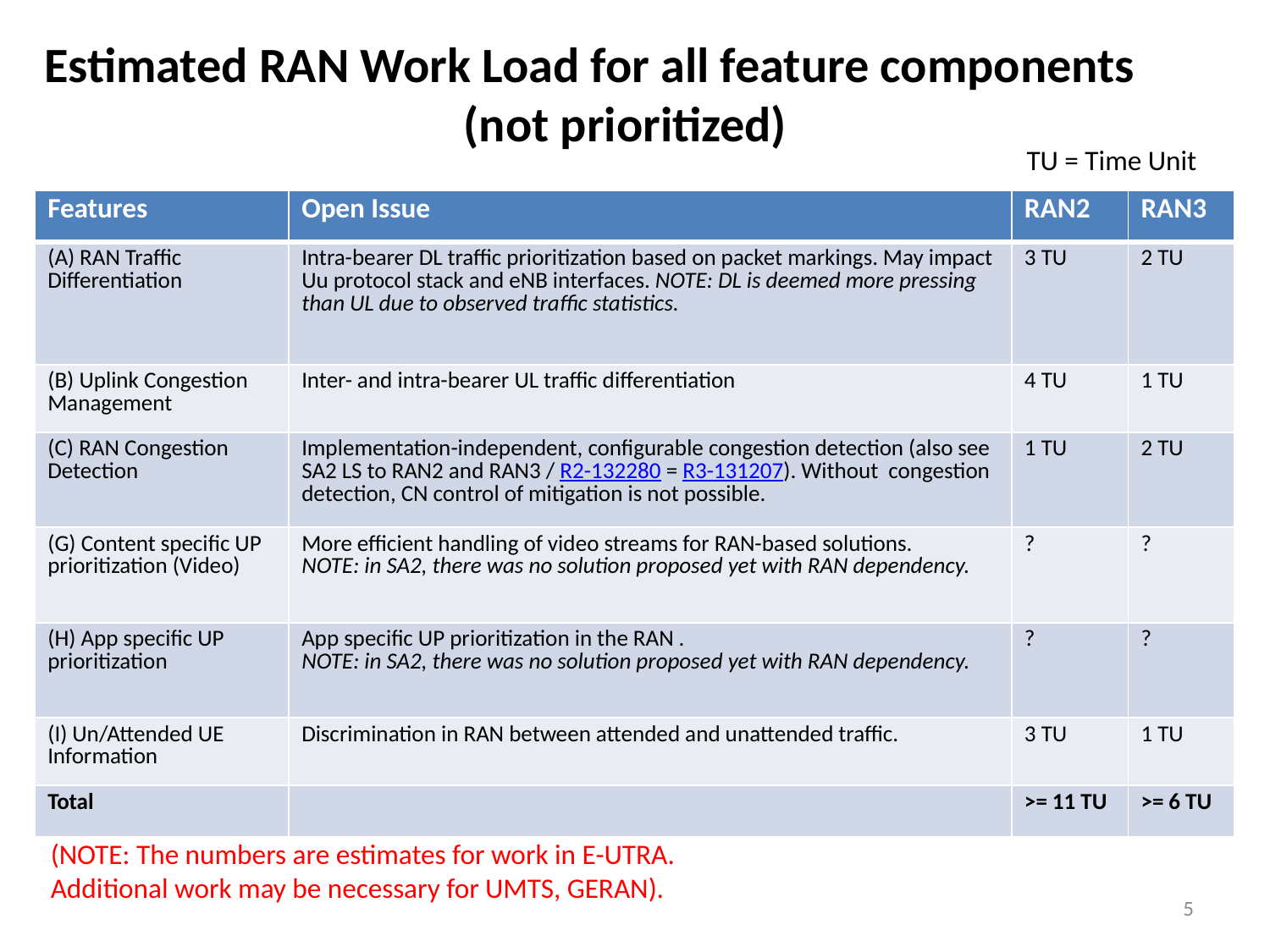

Estimated RAN Work Load for all feature components
(not prioritized)
TU = Time Unit
| Features | Open Issue | RAN2 | RAN3 |
| --- | --- | --- | --- |
| (A) RAN Traffic Differentiation | Intra-bearer DL traffic prioritization based on packet markings. May impact Uu protocol stack and eNB interfaces. NOTE: DL is deemed more pressing than UL due to observed traffic statistics. | 3 TU | 2 TU |
| (B) Uplink Congestion Management | Inter- and intra-bearer UL traffic differentiation | 4 TU | 1 TU |
| (C) RAN Congestion Detection | Implementation-independent, configurable congestion detection (also see SA2 LS to RAN2 and RAN3 / R2-132280 = R3-131207). Without congestion detection, CN control of mitigation is not possible. | 1 TU | 2 TU |
| (G) Content specific UP prioritization (Video) | More efficient handling of video streams for RAN-based solutions. NOTE: in SA2, there was no solution proposed yet with RAN dependency. | ? | ? |
| (H) App specific UP prioritization | App specific UP prioritization in the RAN . NOTE: in SA2, there was no solution proposed yet with RAN dependency. | ? | ? |
| (I) Un/Attended UE Information | Discrimination in RAN between attended and unattended traffic. | 3 TU | 1 TU |
| Total |  | >= 11 TU | >= 6 TU |
(NOTE: The numbers are estimates for work in E-UTRA. Additional work may be necessary for UMTS, GERAN).
5